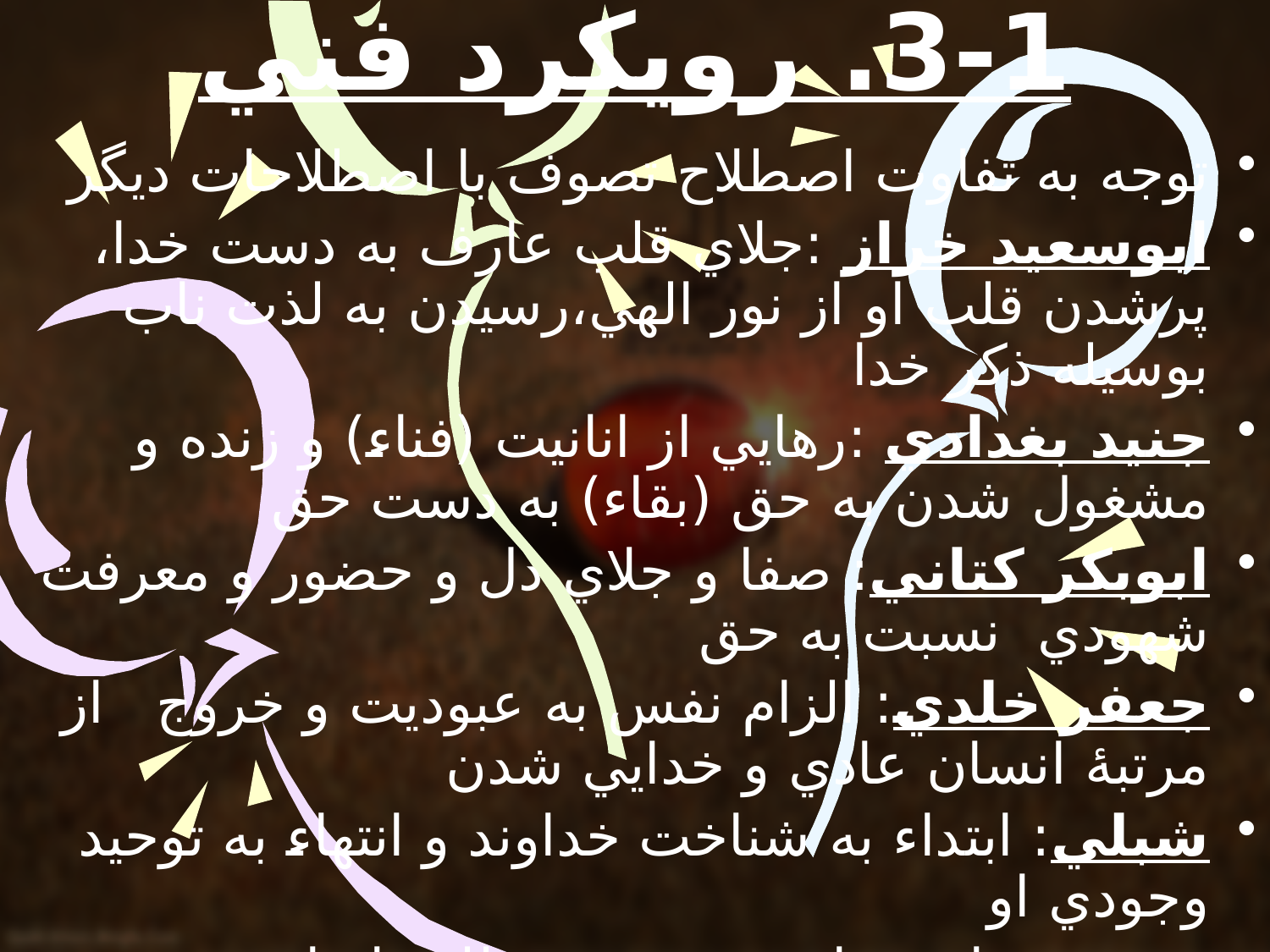

3-1. رويکرد فني
توجه به تفاوت اصطلاح تصوف با اصطلاحات ديگر
ابوسعيد خراز :جلاي قلب عارف به دست خدا، پرشدن قلب او از نور الهي،رسيدن به لذت ناب بوسيله ذکر خدا
جنيد بغدادي :رهايي از انانيت (فناء) و زنده و مشغول شدن به حق (بقاء) به دست حق
ابوبکر کتاني: صفا و جلاي دل و حضور و معرفت شهودي  نسبت به حق
جعفر خلدي: الزام نفس به عبوديت و خروج   از مرتبهٔ انسان عادي و خدايي شدن
شبلي: ابتداء به شناخت خداوند و انتهاء به توحيد وجودي او
نتيجه: در اين تعاريف به سه مطلب اشاره شده است 1.ارتباط عرفان با خداوند؛ 2.روش و وسيله راه عرفان؛ 3.هدف عرفان.